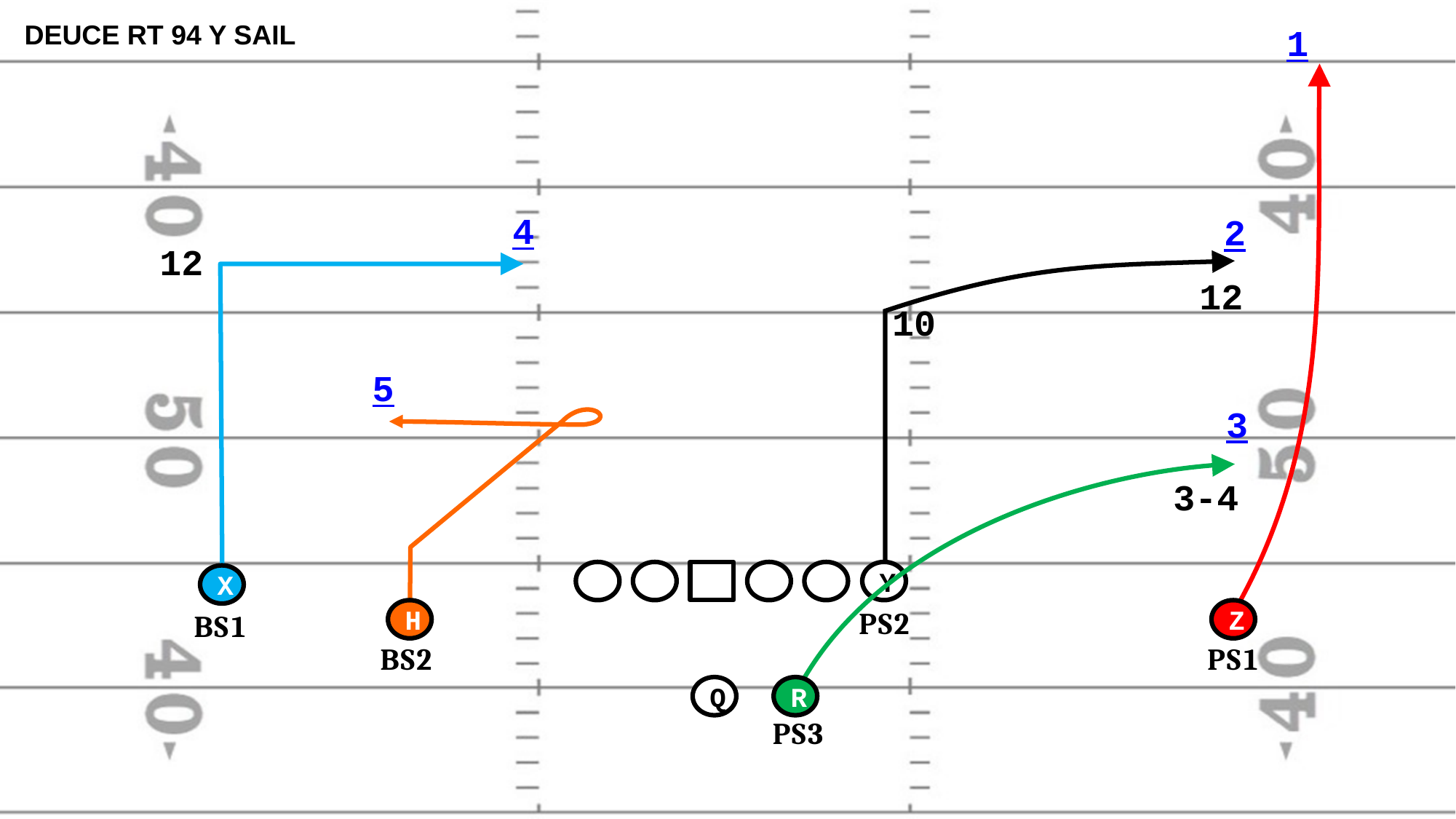

DEUCE RT 94 Y SAIL
1

4
2
12

12
10
5
3

3-4

Y
X
H
PS2
Z
BS1
PS1
BS2
Q
R
PS3